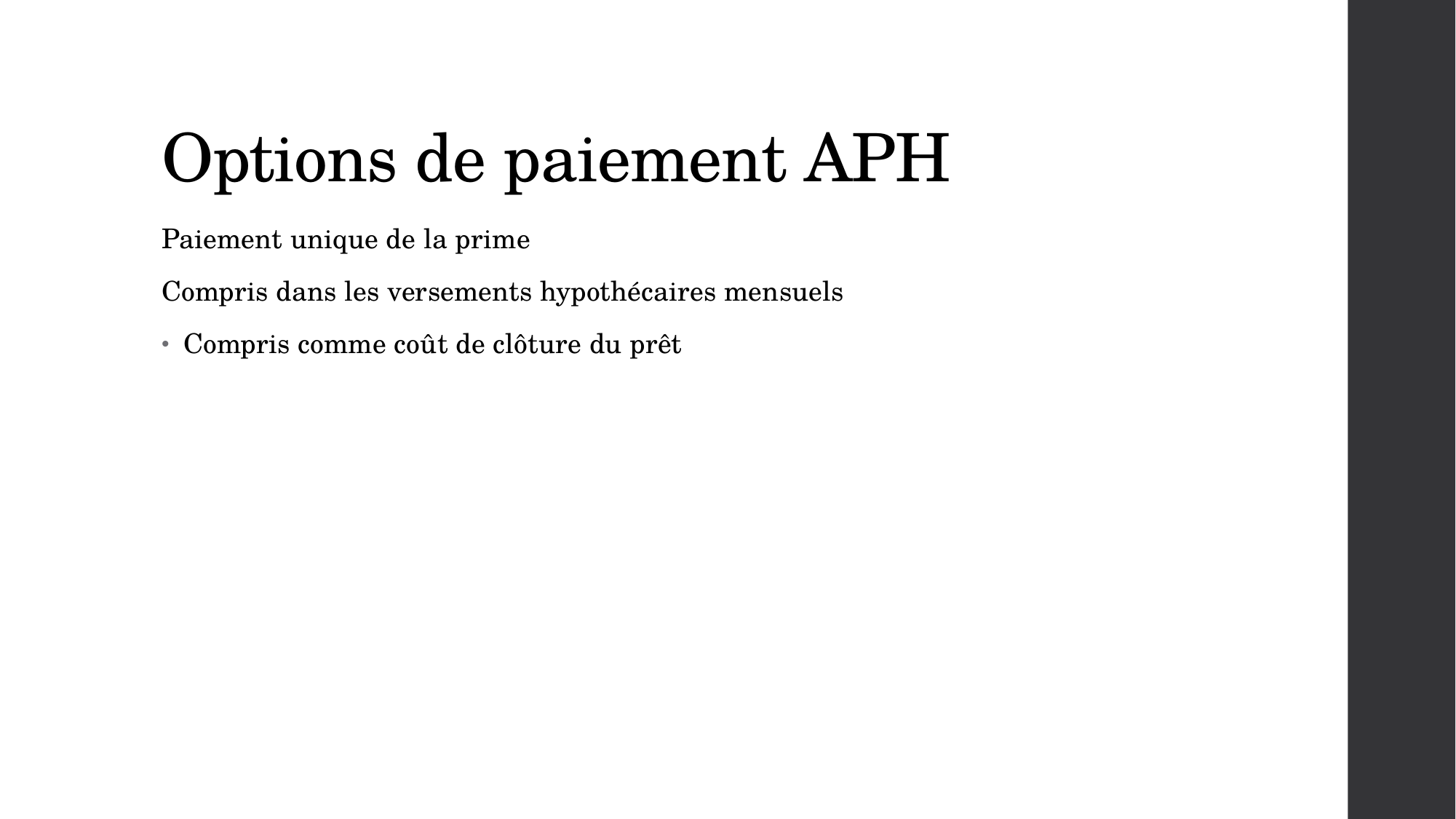

# Options de paiement APH
Paiement unique de la prime
Compris dans les versements hypothécaires mensuels
Compris comme coût de clôture du prêt